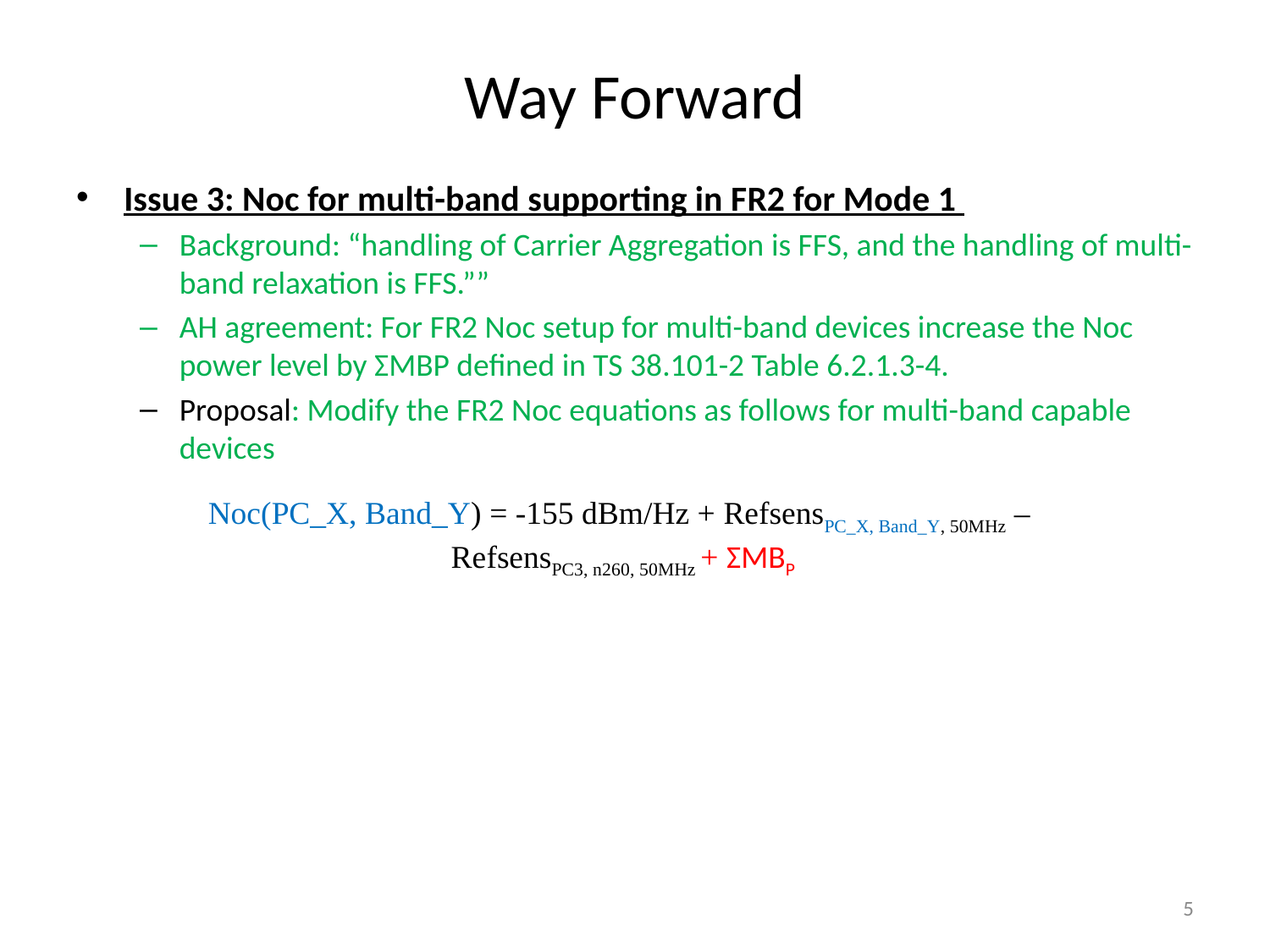

# Way Forward
Issue 3: Noc for multi-band supporting in FR2 for Mode 1
Background: “handling of Carrier Aggregation is FFS, and the handling of multi-band relaxation is FFS.””
AH agreement: For FR2 Noc setup for multi-band devices increase the Noc power level by ΣMBP defined in TS 38.101-2 Table 6.2.1.3-4.
Proposal: Modify the FR2 Noc equations as follows for multi-band capable devices

Noc(PC_X, Band_Y) = -155 dBm/Hz + RefsensPC_X, Band_Y, 50MHz –
 RefsensPC3, n260, 50MHz + ΣMBP
5